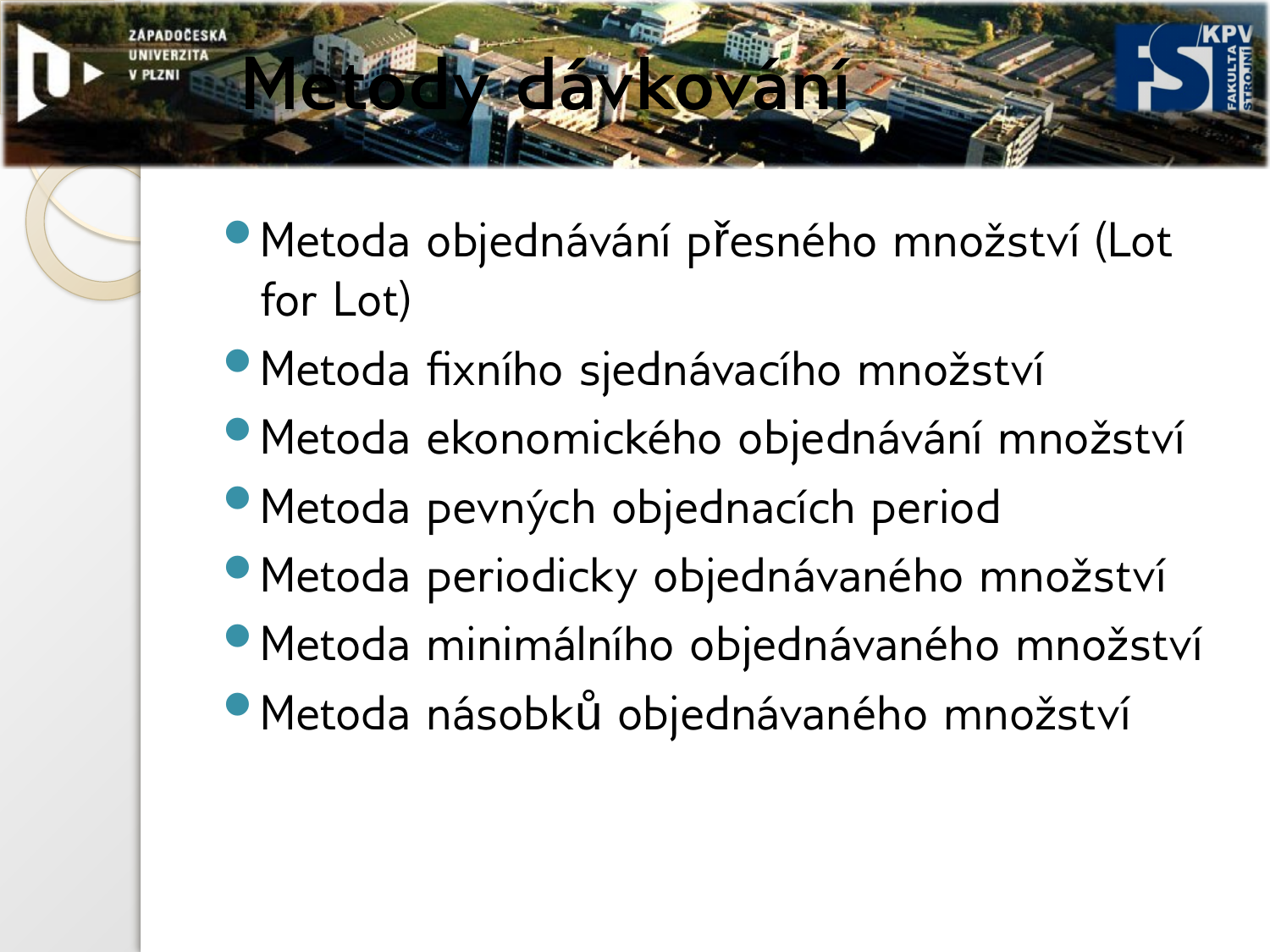

# Metody dávkování
Metoda objednávání přesného množství (Lot for Lot)
Metoda fixního sjednávacího množství
Metoda ekonomického objednávání množství
Metoda pevných objednacích period
Metoda periodicky objednávaného množství
Metoda minimálního objednávaného množství
Metoda násobků objednávaného množství